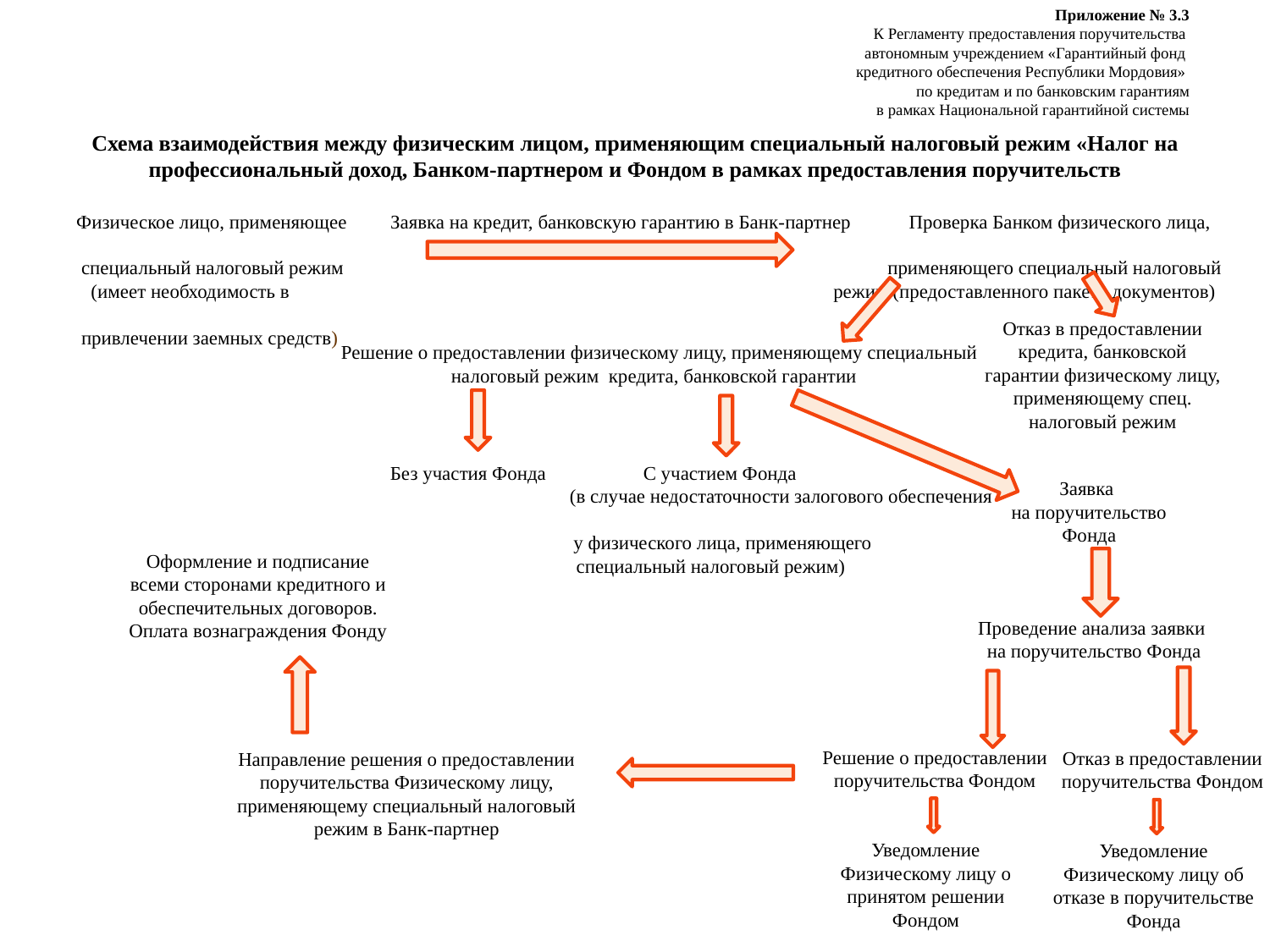

# Приложение № 3.3 К Регламенту предоставления поручительства автономным учреждением «Гарантийный фонд кредитного обеспечения Республики Мордовия» по кредитам и по банковским гарантиям в рамках Национальной гарантийной системы
Схема взаимодействия между физическим лицом, применяющим специальный налоговый режим «Налог на профессиональный доход, Банком-партнером и Фондом в рамках предоставления поручительств
Физическое лицо, применяющее         Заявка на кредит, банковскую гарантию в Банк-партнер            Проверка Банком физического лица,
 специальный налоговый режим                                                                                                                применяющего специальный налоговый
   (имеет необходимость в                                                                                                                режим (предоставленного пакета документов)
 привлечении заемных средств)

Отказ в предоставлении кредита, банковской гарантии физическому лицу, применяющему спец. налоговый режим
  Решение о предоставлении физическому лицу, применяющему специальный налоговый режим  кредита, банковской гарантии

               Без участия Фонда                    С участием Фонда
                                                     (в случае недостаточности залогового обеспечения
                                                      у физического лица, применяющего
                                                      специальный налоговый режим)

Заявка
на поручительство Фонда
Оформление и подписание всеми сторонами кредитного и обеспечительных договоров. Оплата вознаграждения Фонду

Проведение анализа заявки
на поручительство Фонда

Решение о предоставлении поручительства Фондом
Отказ в предоставлении поручительства Фондом
Направление решения о предоставлении поручительства Физическому лицу, применяющему специальный налоговый режим в Банк-партнер

Уведомление Физическому лицу о принятом решении Фондом
Уведомление Физическому лицу об отказе в поручительстве Фонда